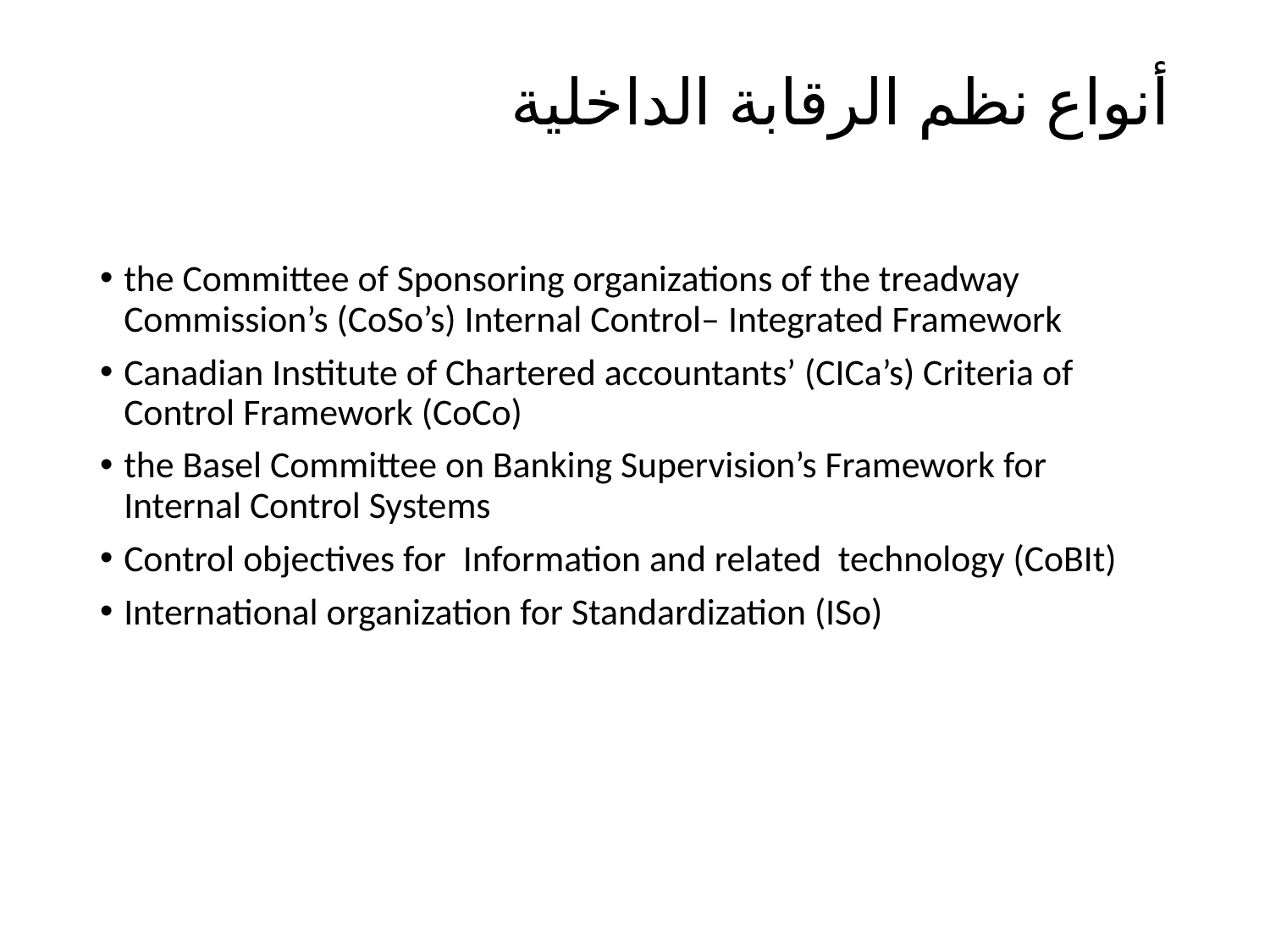

# أنواع نظم الرقابة الداخلية
the Committee of Sponsoring organizations of the treadway Commission’s (CoSo’s) Internal Control– Integrated Framework
Canadian Institute of Chartered accountants’ (CICa’s) Criteria of Control Framework (CoCo)
the Basel Committee on Banking Supervision’s Framework for Internal Control Systems
Control objectives for  Information and related  technology (CoBIt)
International organization for Standardization (ISo)